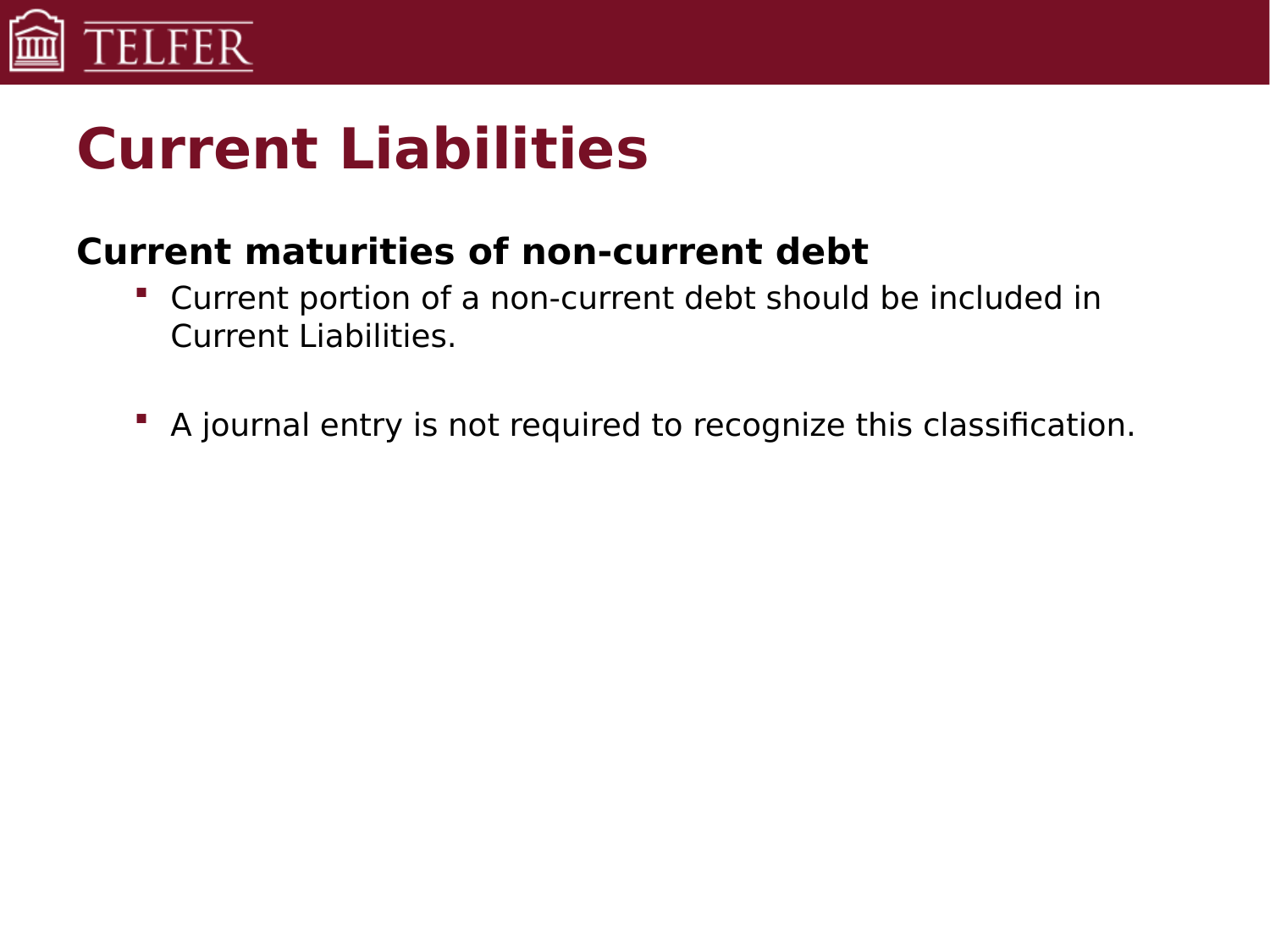

# Current Liabilities
Current maturities of non-current debt
Current portion of a non-current debt should be included in Current Liabilities.

A journal entry is not required to recognize this classification.